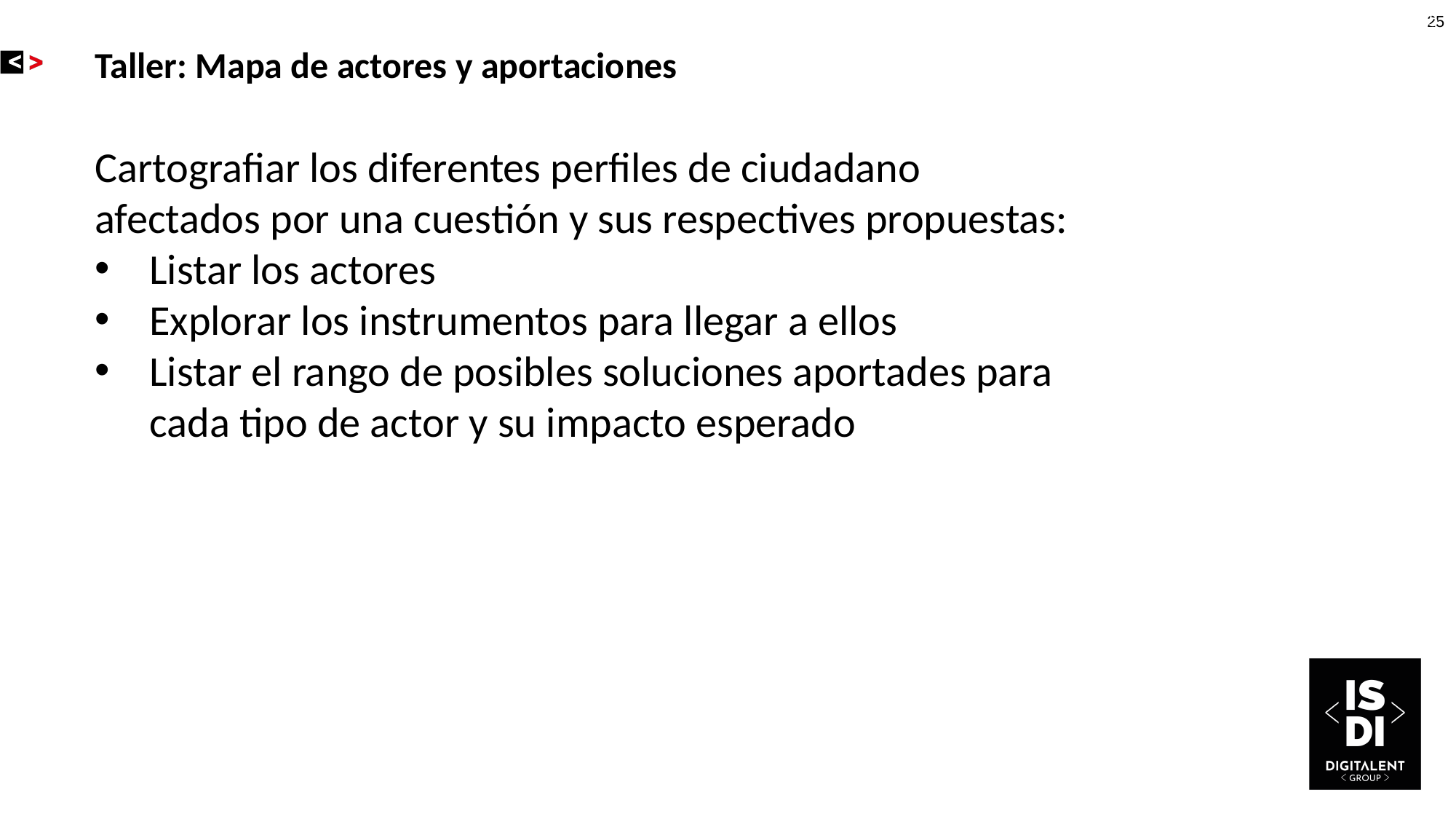

25
Taller: Mapa de actores y aportaciones
Cartografiar los diferentes perfiles de ciudadano afectados por una cuestión y sus respectives propuestas:
Listar los actores
Explorar los instrumentos para llegar a ellos
Listar el rango de posibles soluciones aportades para cada tipo de actor y su impacto esperado